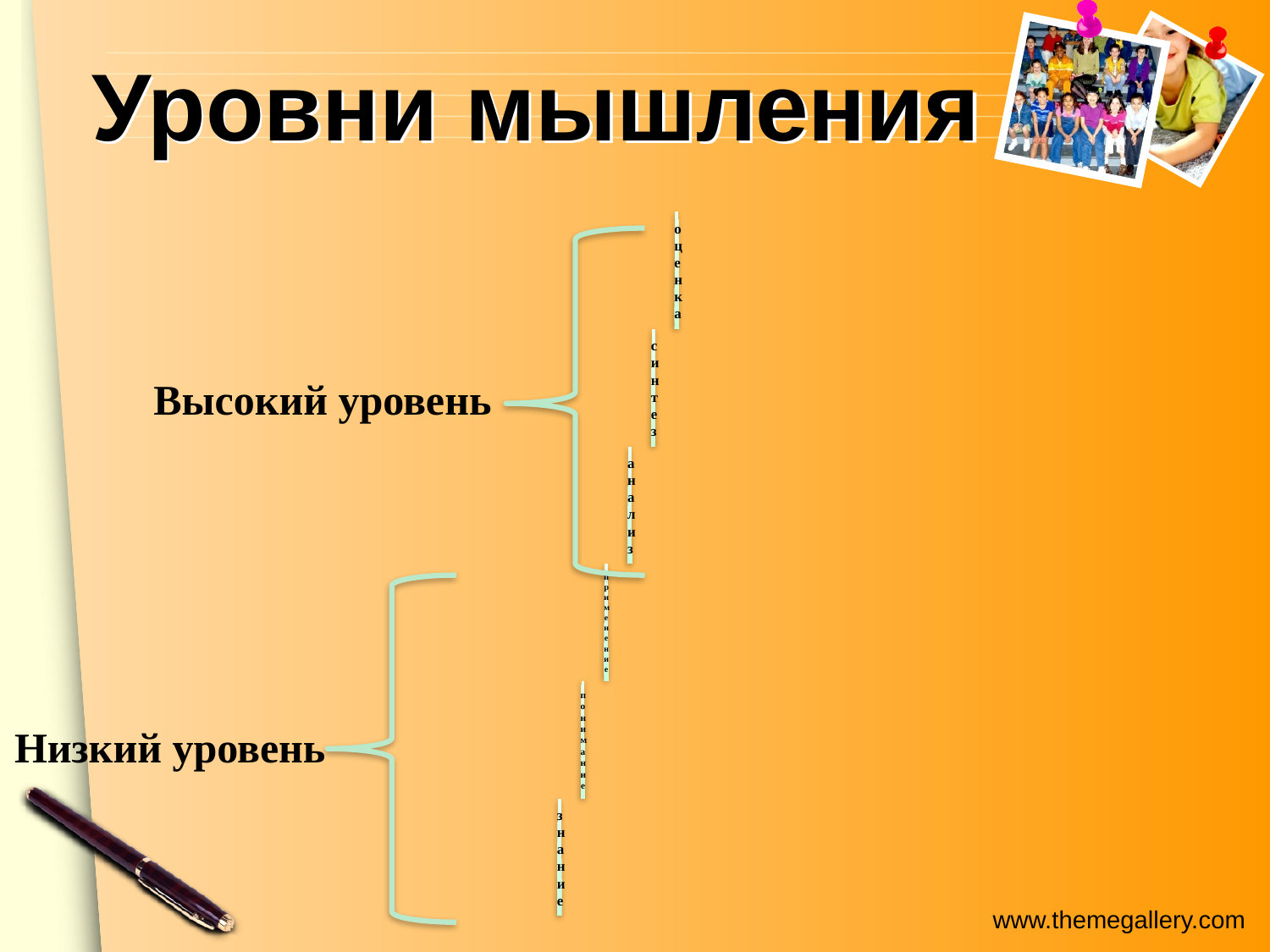

# Уровни мышления
оценка
синтез
анализ
применение
понимание
знание

Высокий уровень

Низкий уровень